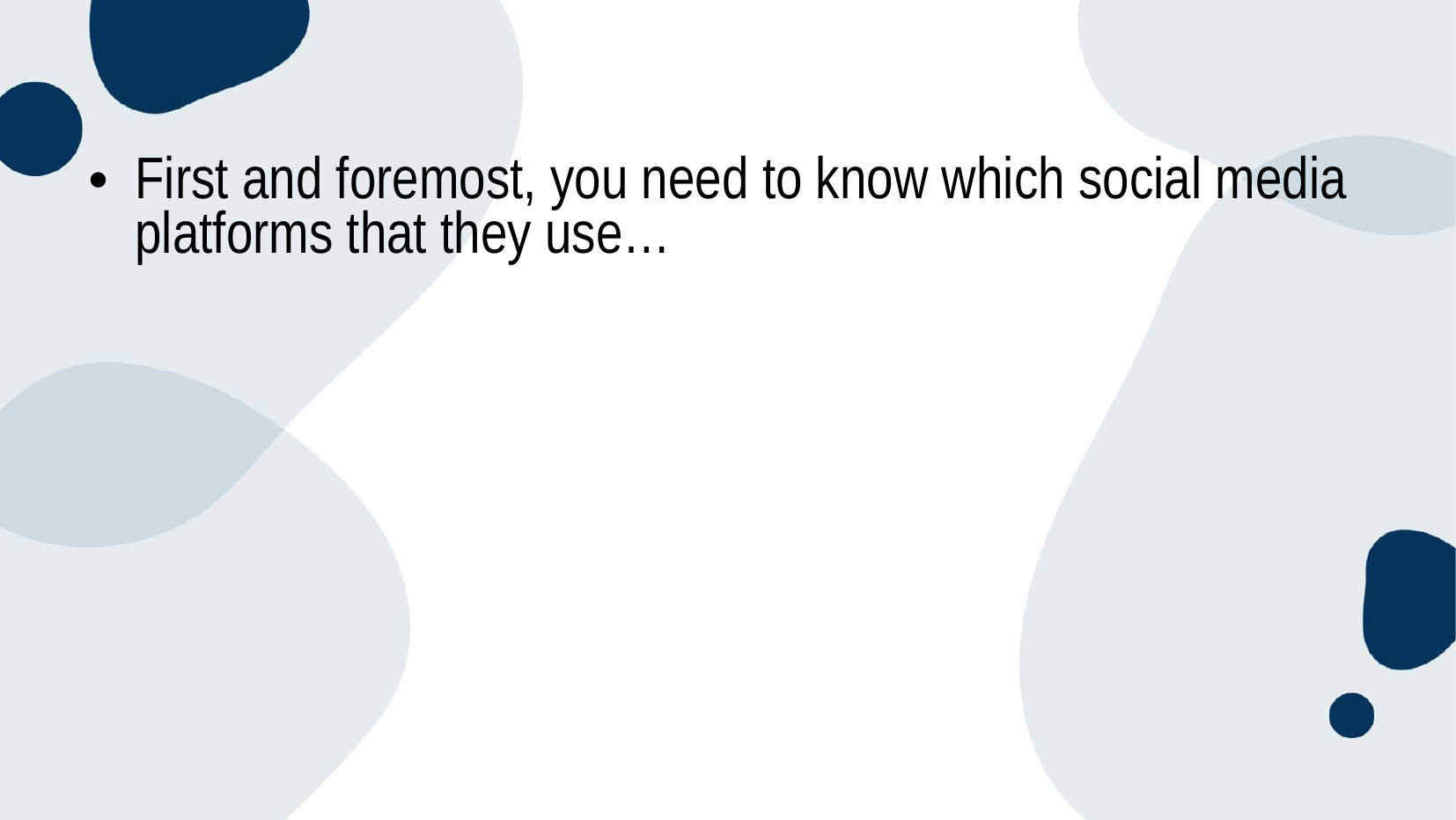

First and foremost, you need to know which social media platforms that they use…